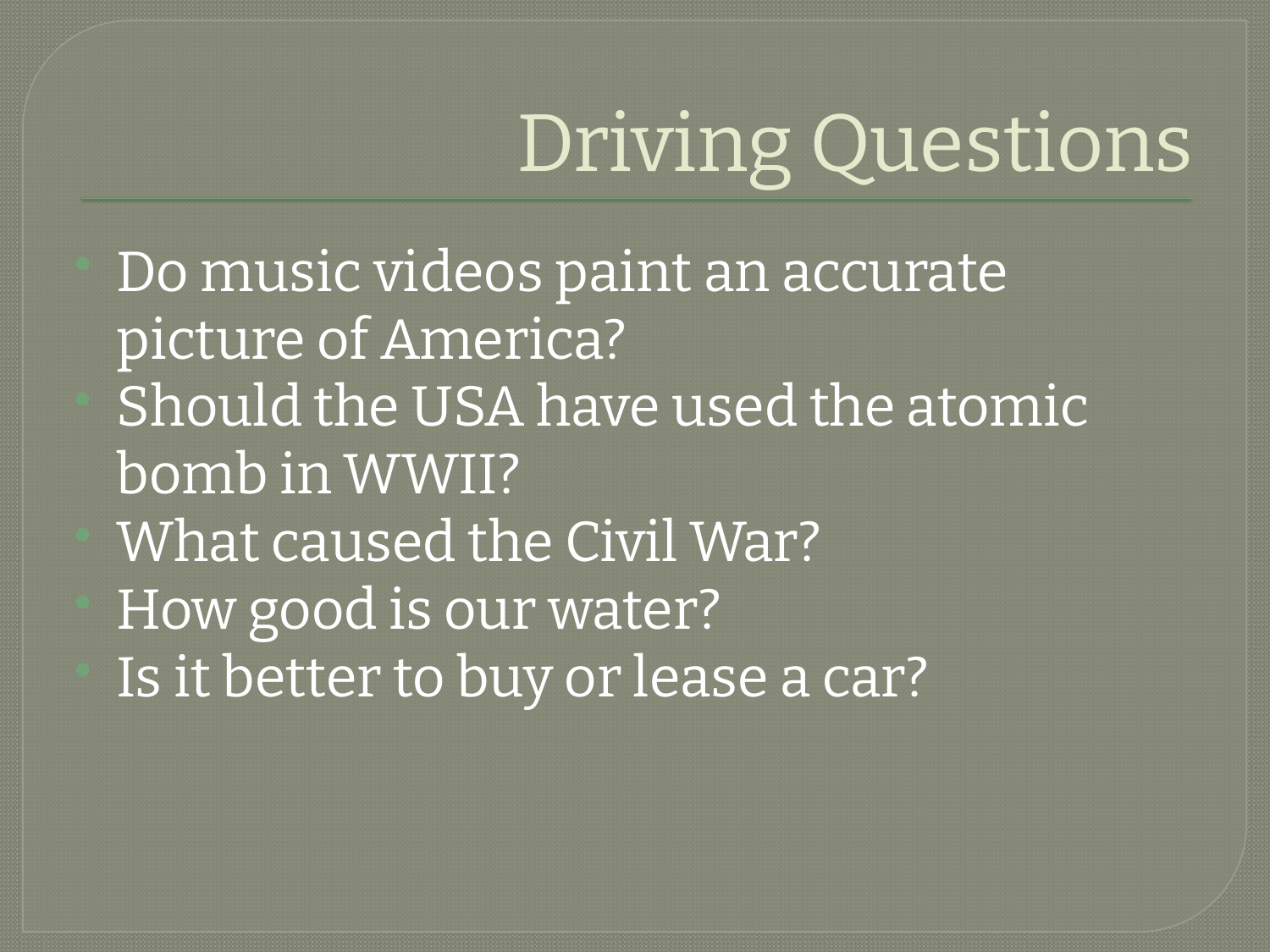

# Driving Questions
Do music videos paint an accurate picture of America?
Should the USA have used the atomic bomb in WWII?
What caused the Civil War?
How good is our water?
Is it better to buy or lease a car?